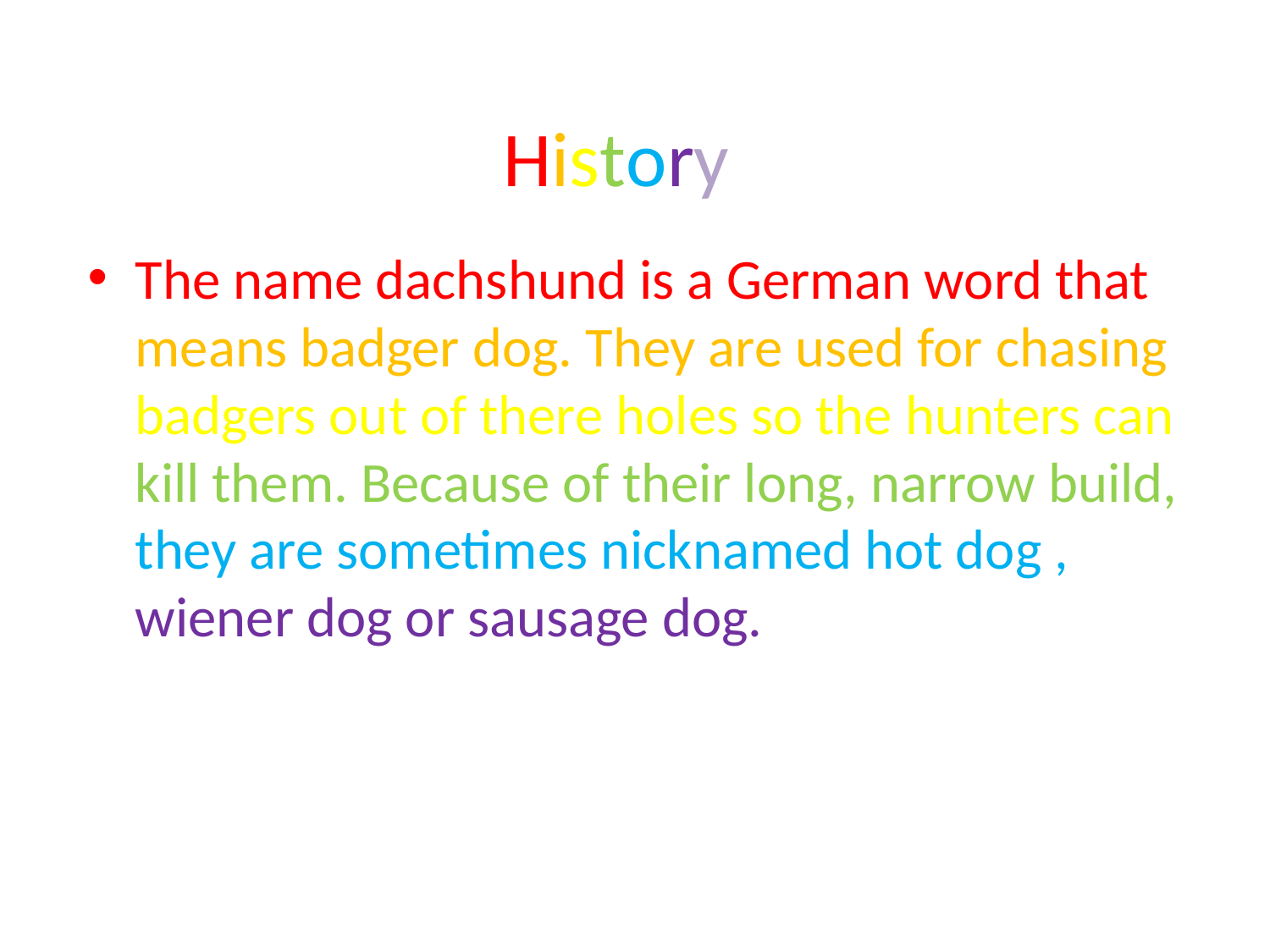

# History
The name dachshund is a German word that means badger dog. They are used for chasing badgers out of there holes so the hunters can kill them. Because of their long, narrow build, they are sometimes nicknamed hot dog , wiener dog or sausage dog.